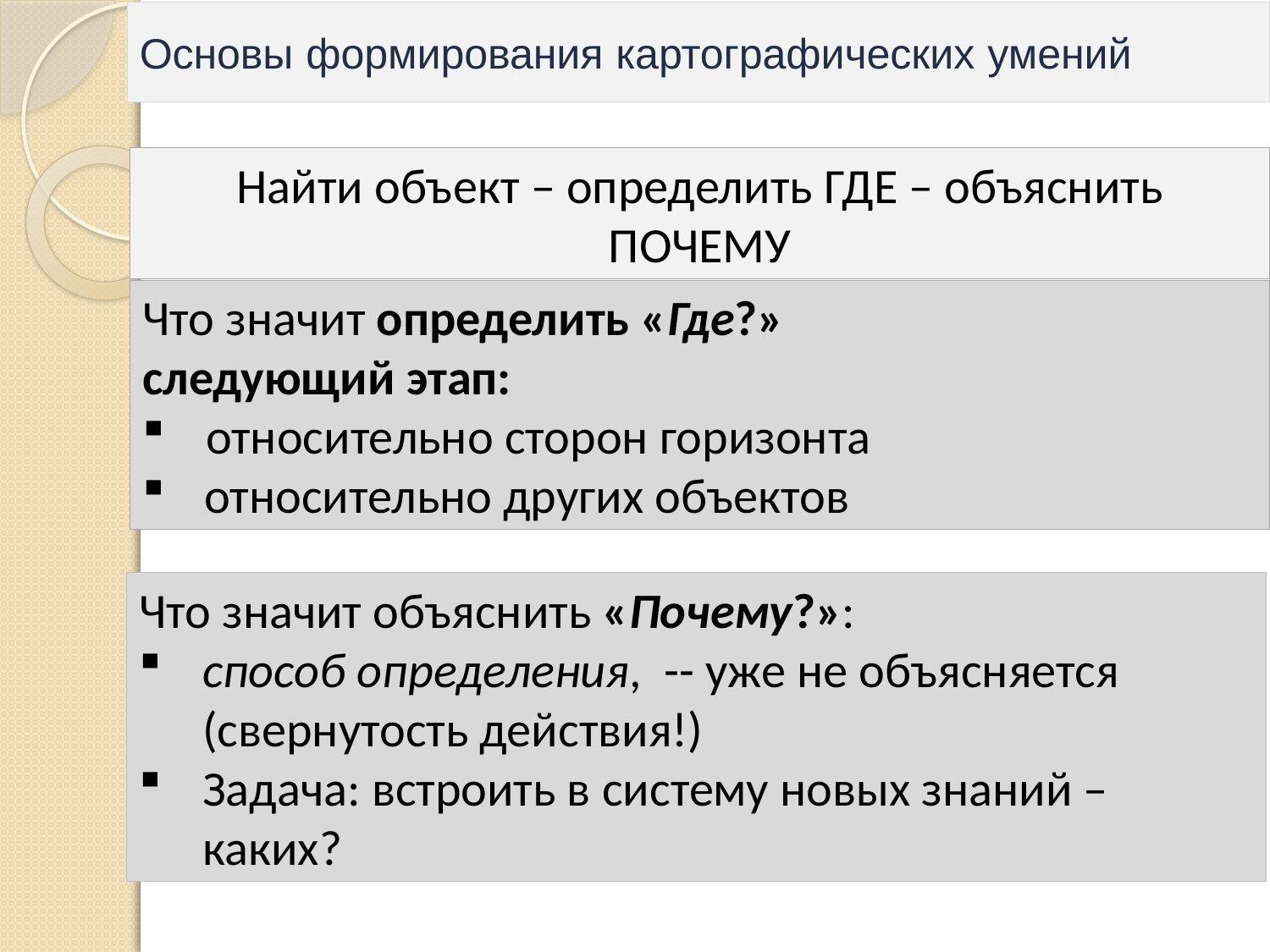

# Основы формирования картографических умений
Найти объект – определить ГДЕ – объяснить ПОЧЕМУ
Что значит определить «Где?»
следующий этап:
относительно сторон горизонта
  относительно других объектов
Что значит объяснить «Почему?»:
способ определения,  -- уже не объясняется (свернутость действия!)
Задача: встроить в систему новых знаний – каких?